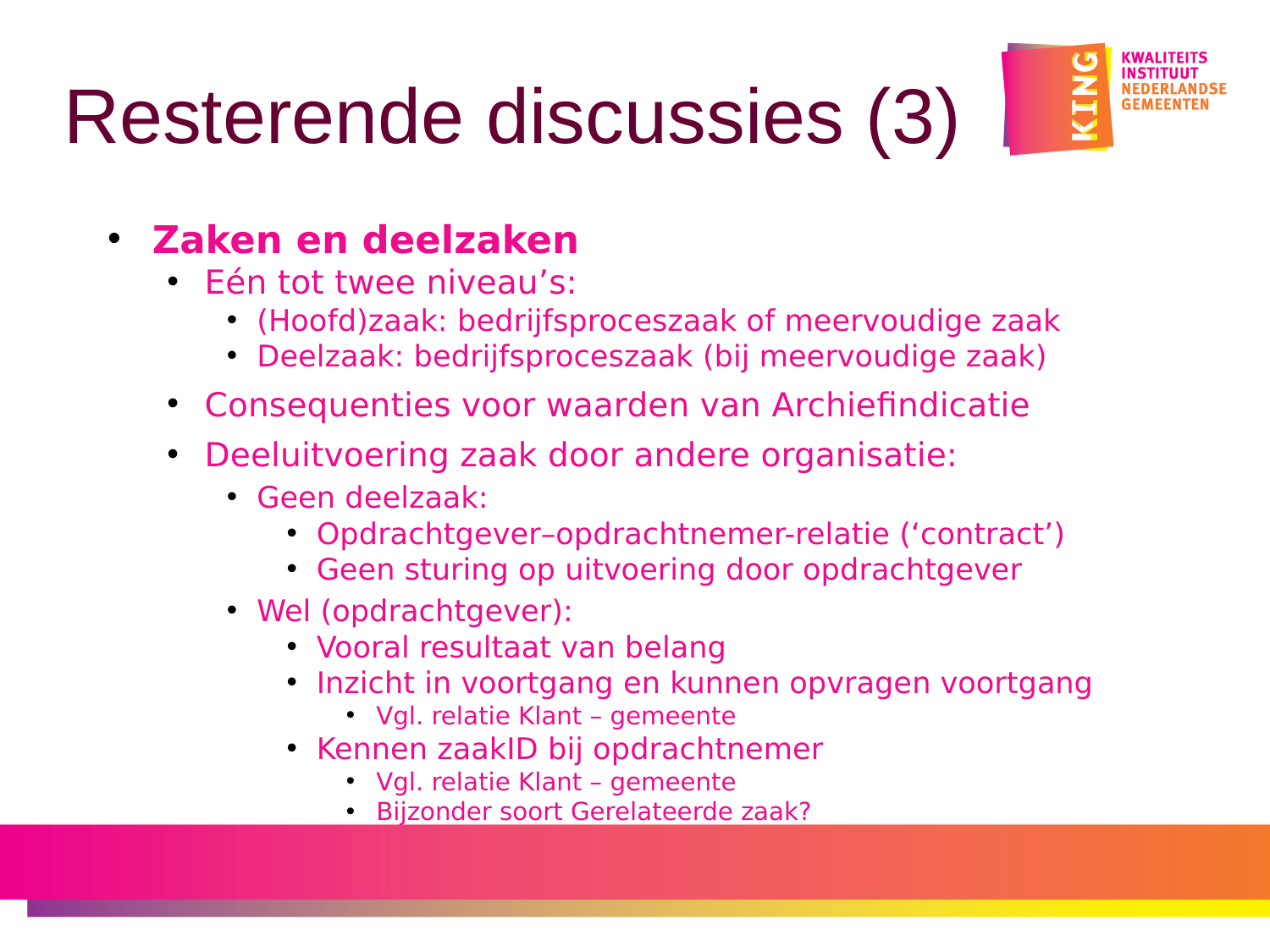

# Resterende discussies (3)
Zaken en deelzaken
Eén tot twee niveau’s:
(Hoofd)zaak: bedrijfsproceszaak of meervoudige zaak
Deelzaak: bedrijfsproceszaak (bij meervoudige zaak)
Consequenties voor waarden van Archiefindicatie
Deeluitvoering zaak door andere organisatie:
Geen deelzaak:
Opdrachtgever–opdrachtnemer-relatie (‘contract’)
Geen sturing op uitvoering door opdrachtgever
Wel (opdrachtgever):
Vooral resultaat van belang
Inzicht in voortgang en kunnen opvragen voortgang
Vgl. relatie Klant – gemeente
Kennen zaakID bij opdrachtnemer
Vgl. relatie Klant – gemeente
Bijzonder soort Gerelateerde zaak?